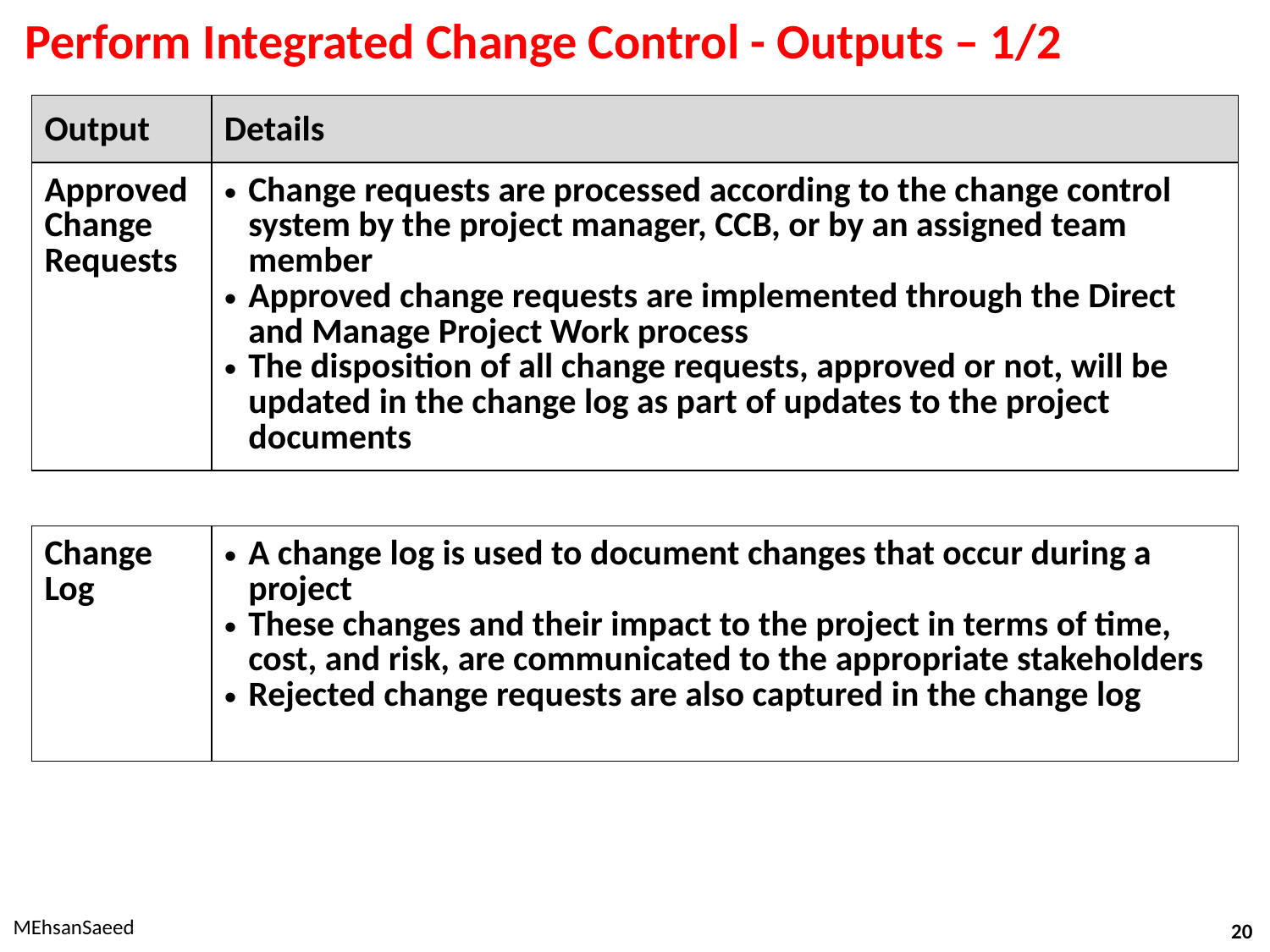

# Perform Integrated Change Control - Outputs – 1/2
| Output | Details |
| --- | --- |
| Approved Change Requests | Change requests are processed according to the change control system by the project manager, CCB, or by an assigned team member Approved change requests are implemented through the Direct and Manage Project Work process The disposition of all change requests, approved or not, will be updated in the change log as part of updates to the project documents |
| Change Log | A change log is used to document changes that occur during a project These changes and their impact to the project in terms of time, cost, and risk, are communicated to the appropriate stakeholders Rejected change requests are also captured in the change log |
| --- | --- |
MEhsanSaeed
20